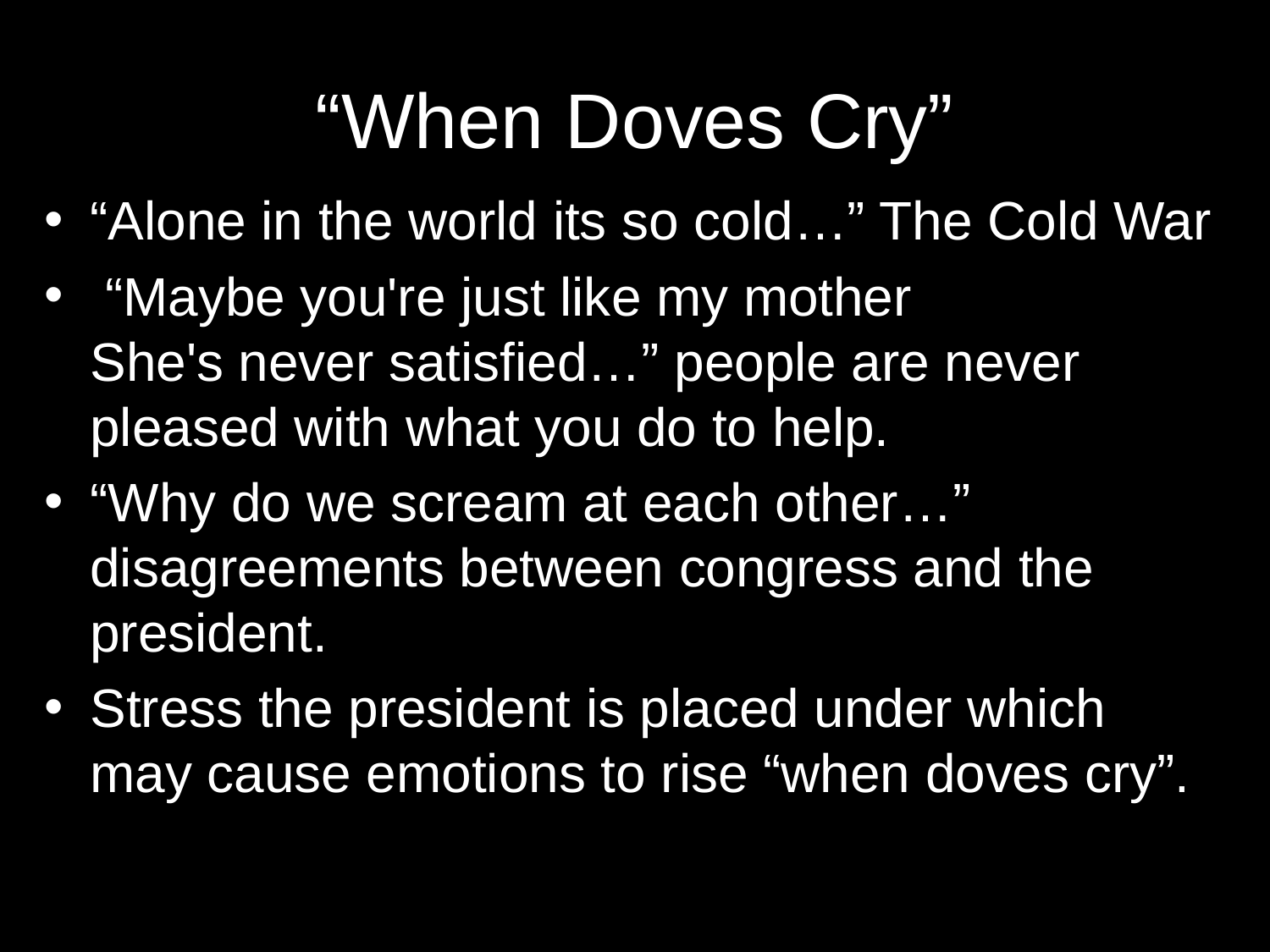

# “When Doves Cry”
“Alone in the world its so cold…” The Cold War
 “Maybe you're just like my mother
She's never satisfied…” people are never pleased with what you do to help.
“Why do we scream at each other…” disagreements between congress and the president.
Stress the president is placed under which may cause emotions to rise “when doves cry”.